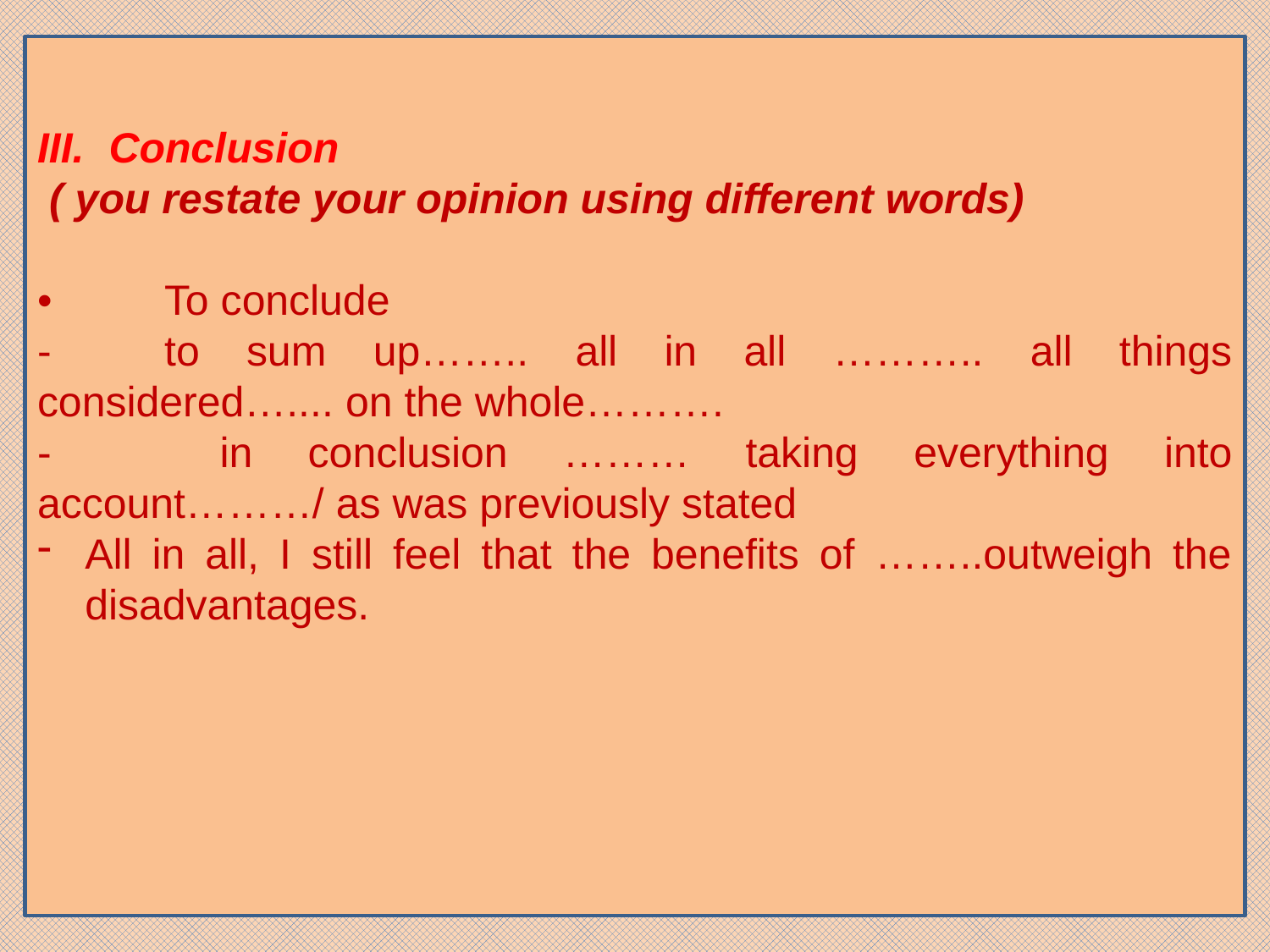

Conclusion
 ( you restate your opinion using different words)

•	To conclude
-	to sum up…….. all in all ……….. all things considered….... on the whole……….
-	 in conclusion ……… taking everything into account………/ as was previously stated
All in all, I still feel that the benefits of ……..outweigh the disadvantages.